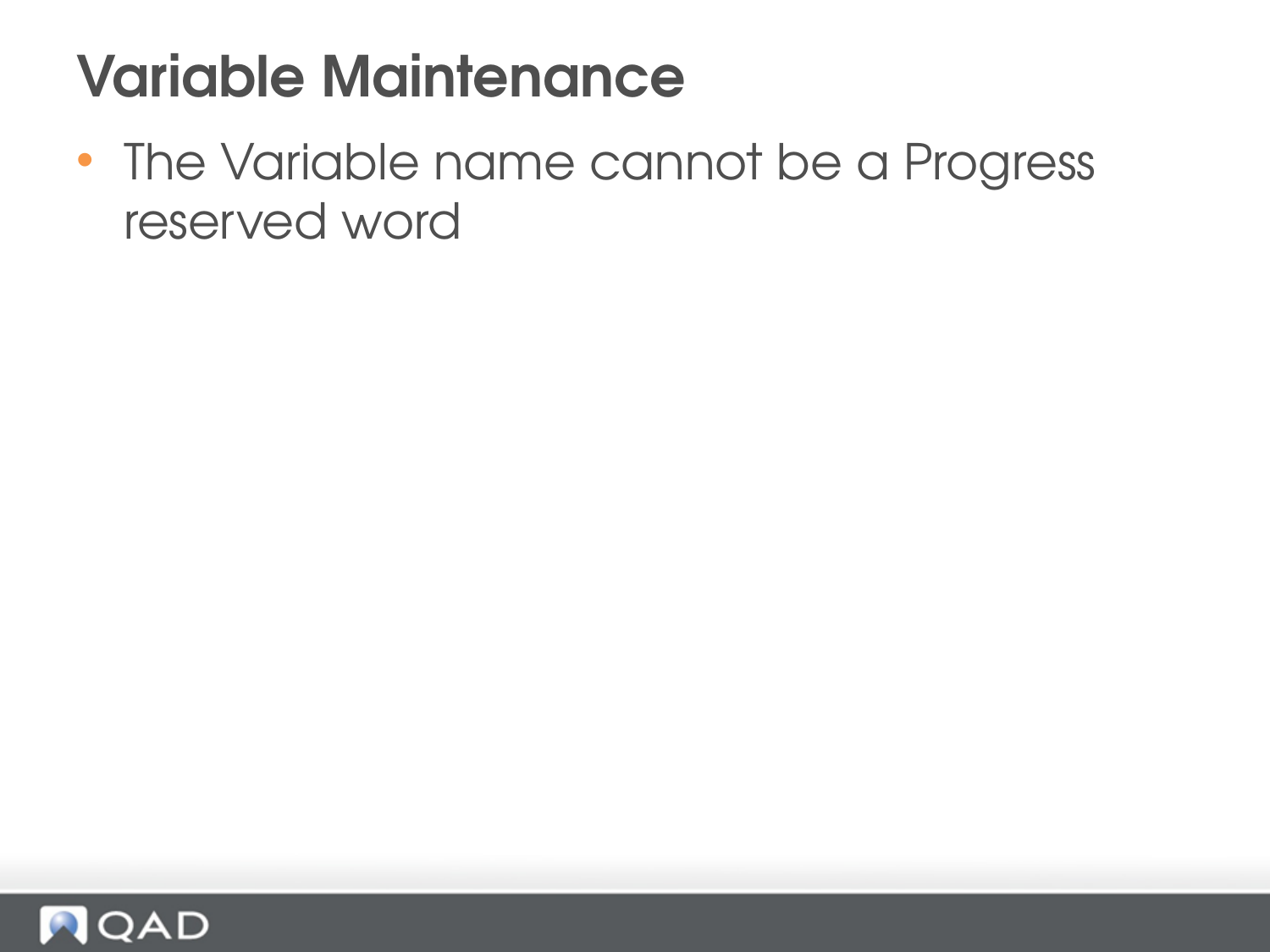

# Variable Maintenance
The Variable name cannot be a Progress reserved word